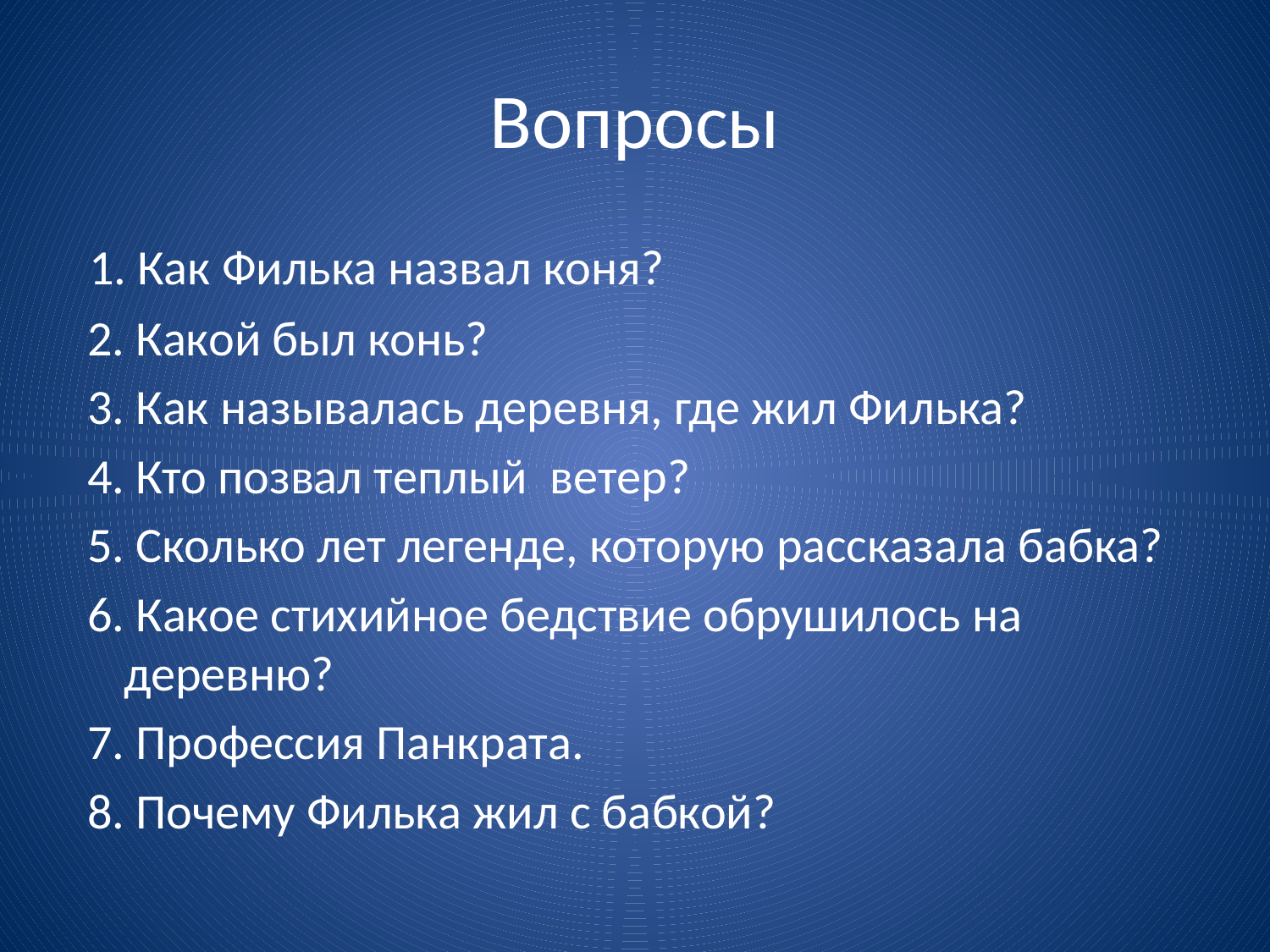

# Вопросы
 1. Как Филька назвал коня?
 2. Какой был конь?
 3. Как называлась деревня, где жил Филька?
 4. Кто позвал теплый  ветер?
 5. Сколько лет легенде, которую рассказала бабка?
 6. Какое стихийное бедствие обрушилось на деревню?
 7. Профессия Панкрата.
 8. Почему Филька жил с бабкой?